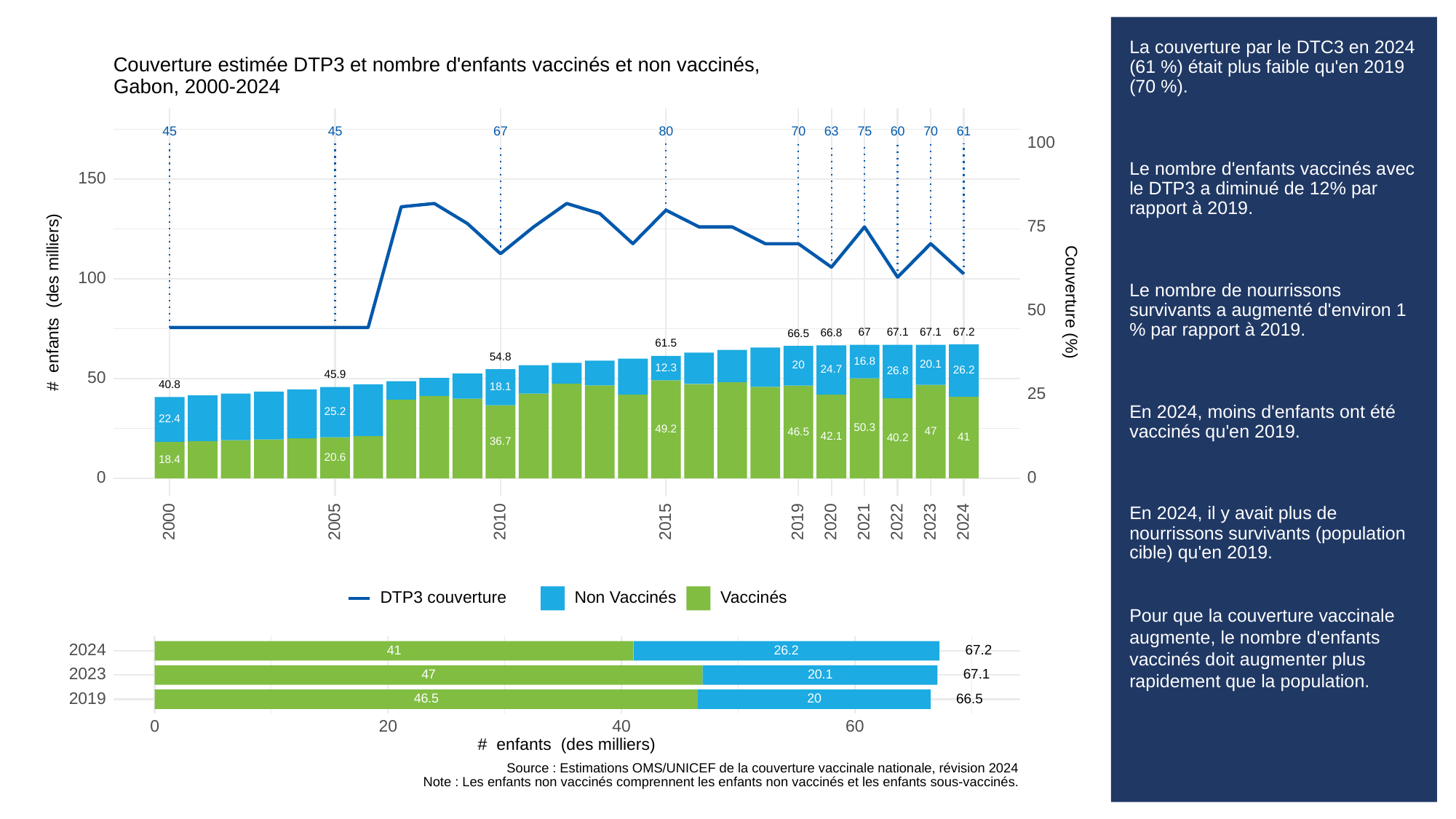

# La couverture par le DTC3 en 2024 (61 %) était plus faible qu'en 2019 (70 %).

Le nombre d'enfants vaccinés avec le DTP3 a diminué de 12% par rapport à 2019.

Le nombre de nourrissons survivants a augmenté d'environ 1 % par rapport à 2019.

En 2024, moins d'enfants ont été vaccinés qu'en 2019.

En 2024, il y avait plus de nourrissons survivants (population cible) qu'en 2019.

Pour que la couverture vaccinale augmente, le nombre d'enfants vaccinés doit augmenter plus rapidement que la population.

Couverture estimée DTP3 et nombre d'enfants vaccinés et non vaccinés,
Gabon, 2000-2024

63
67
80
70
60
70
61
45
45
75

100

150

75

100

#  enfants  (des milliers)
Couverture (%)
50
67.2
67.1
67.1
67

66.8
66.5
61.5

54.8

16.8

20.1

20

12.3

24.7
26.2
26.8

45.9
50

40.8

18.1

25

25.2
22.4
50.3
49.2
47
46.5

42.1
41
40.2

36.7

20.6
18.4
0
0

2023
2000
2005
2010
2015
2019
2020
2021
2022
2024

DTP3 couverture
Non Vaccinés
Vaccinés

2024
67.2
26.2
41

2023
67.1
20.1
47

2019
66.5
46.5
20

0
20
40
60
#  enfants  (des milliers)
Source : Estimations OMS/UNICEF de la couverture vaccinale nationale, révision 2024
Note : Les enfants non vaccinés comprennent les enfants non vaccinés et les enfants sous-vaccinés.